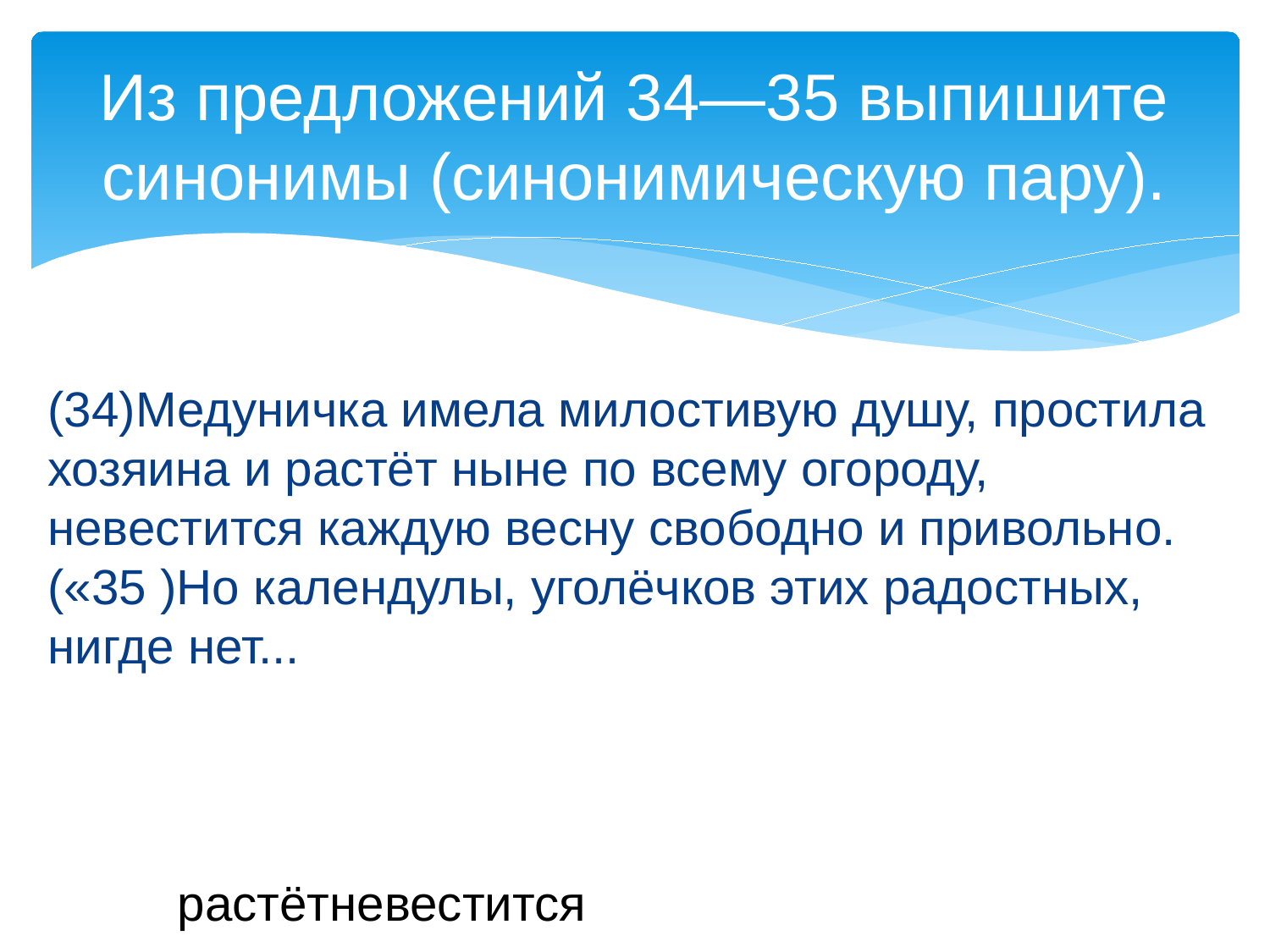

# Из предложений 34—35 выпишите синонимы (синонимическую пару).
(34)Медуничка имела милостивую душу, простила хозяина и растёт ныне по всему огороду, невестится каждую весну свободно и привольно. («35 )Но календулы, уголёчков этих радостных, нигде нет...
растётневестится